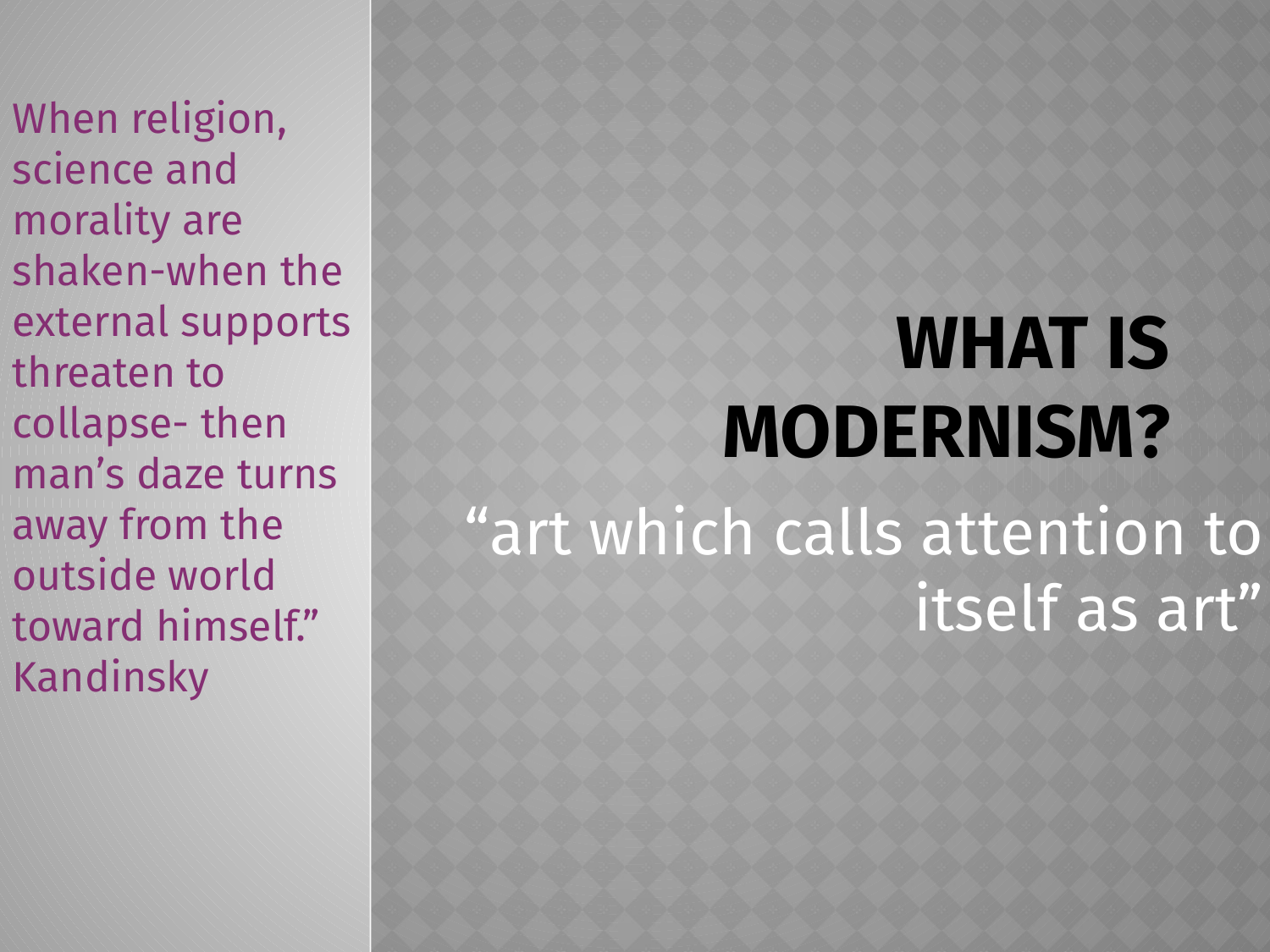

# What is Modernism?
When religion, science and morality are shaken-when the external supports threaten to collapse- then man’s daze turns away from the outside world toward himself.” Kandinsky
“art which calls attention to itself as art”